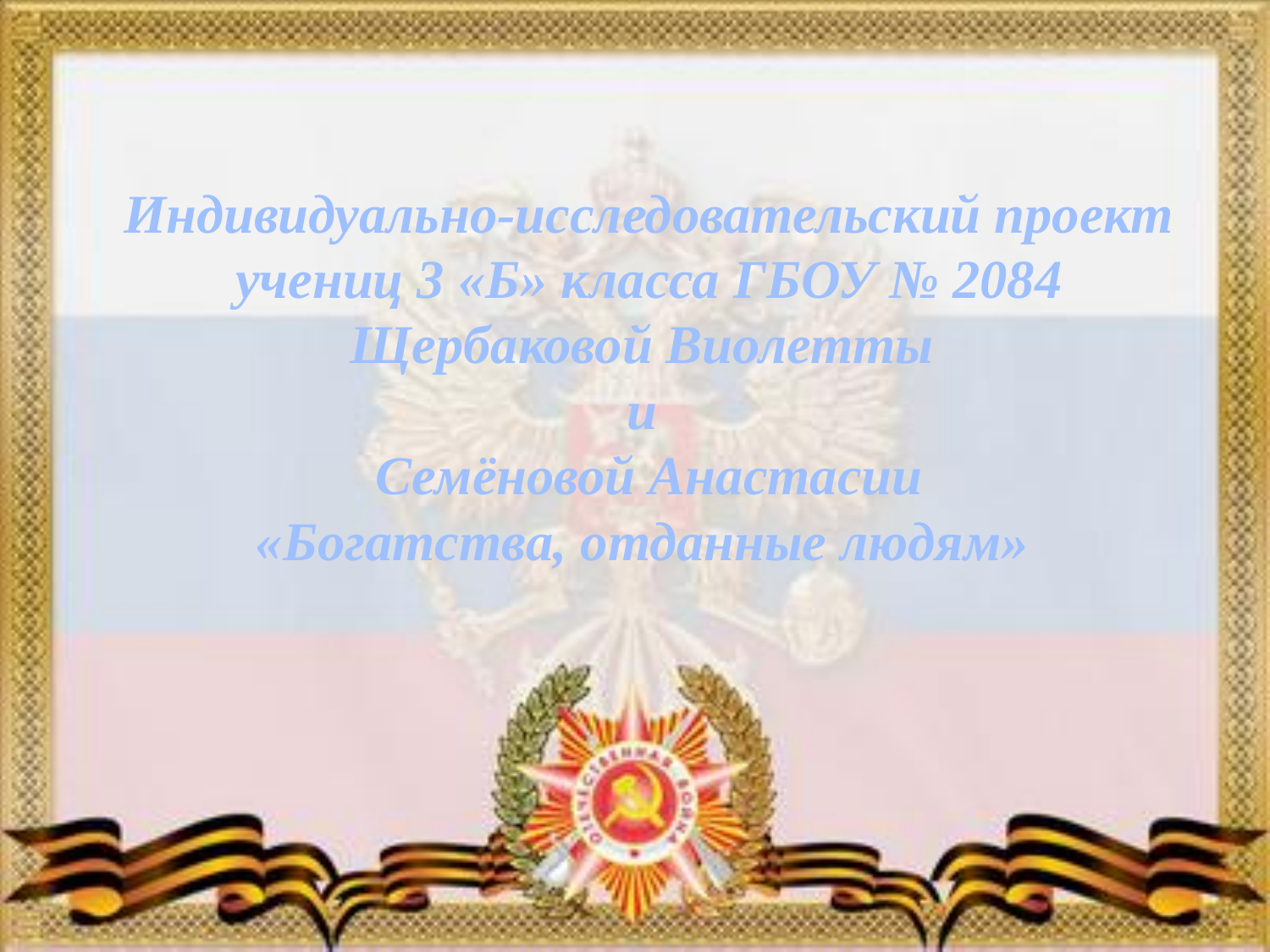

# Индивидуально-исследовательский проект учениц 3 «Б» класса ГБОУ № 2084 Щербаковой Виолетты и Семёновой Анастасии «Богатства, отданные людям»